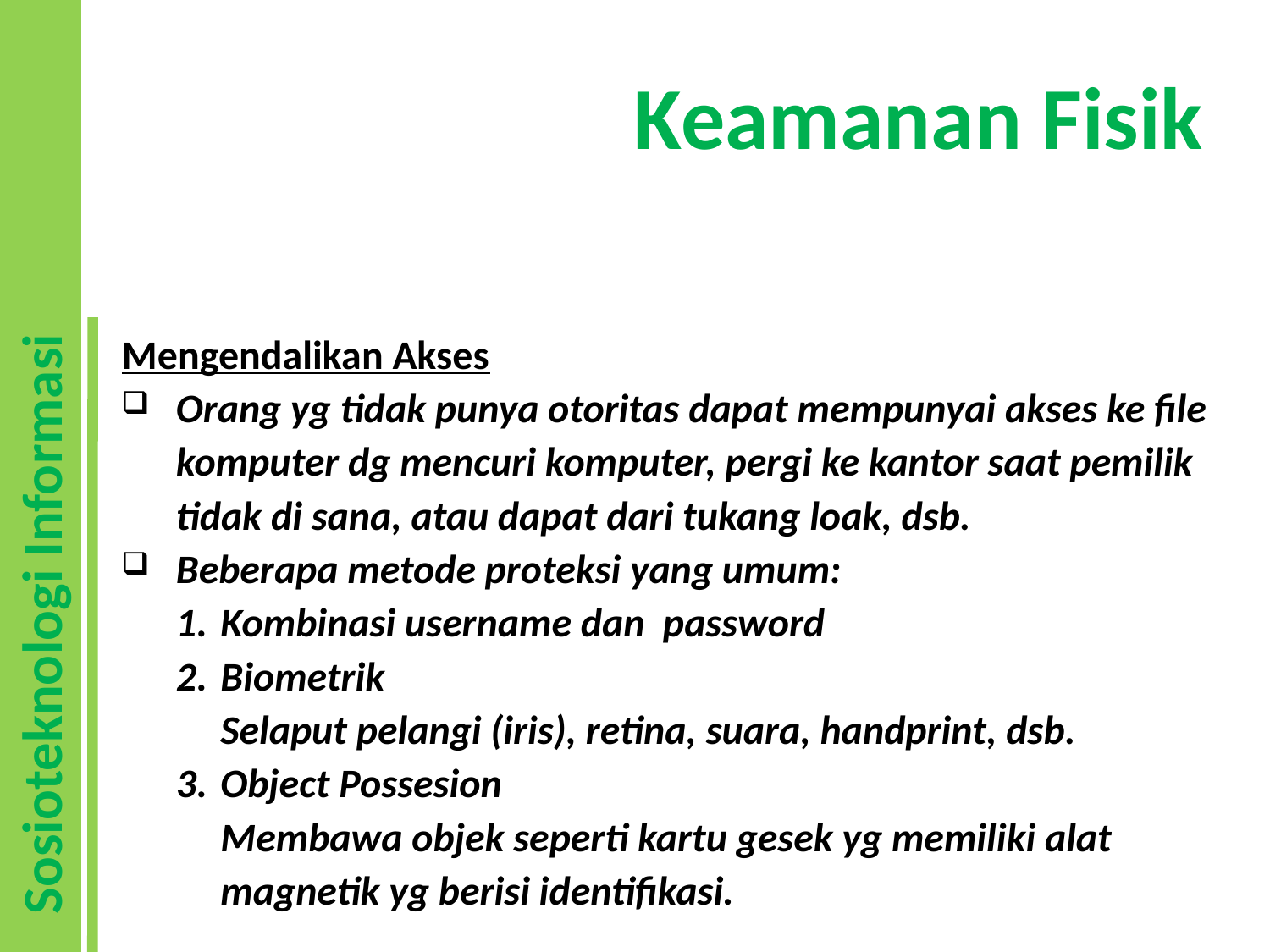

# Keamanan Fisik
Mengendalikan Akses
Orang yg tidak punya otoritas dapat mempunyai akses ke file komputer dg mencuri komputer, pergi ke kantor saat pemilik tidak di sana, atau dapat dari tukang loak, dsb.
Beberapa metode proteksi yang umum:
Kombinasi username dan  password
Biometrik
Selaput pelangi (iris), retina, suara, handprint, dsb.
Object Possesion
Membawa objek seperti kartu gesek yg memiliki alat magnetik yg berisi identifikasi.